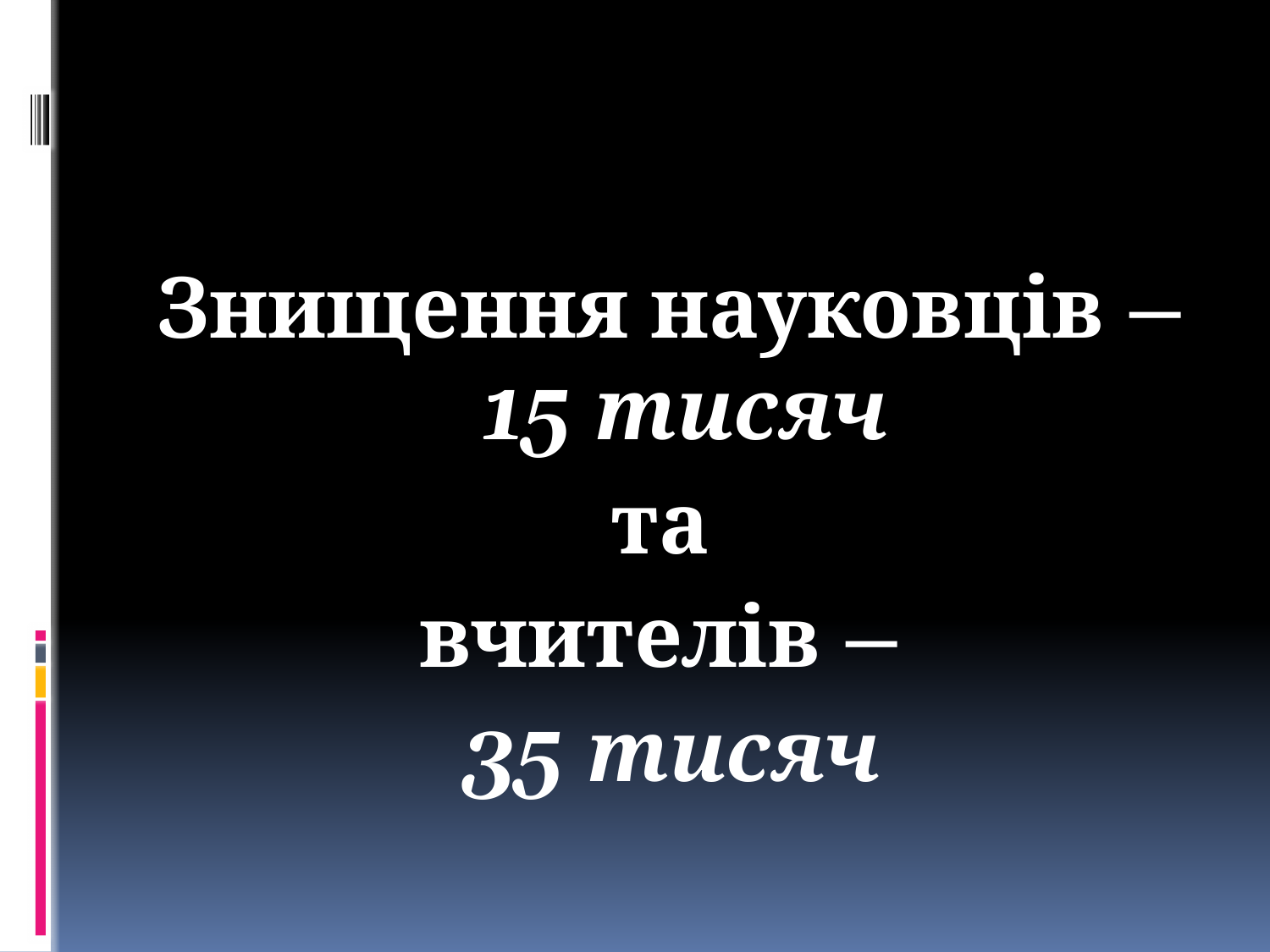

#
Знищення науковців – 15 тисяч
та
вчителів –
35 тисяч